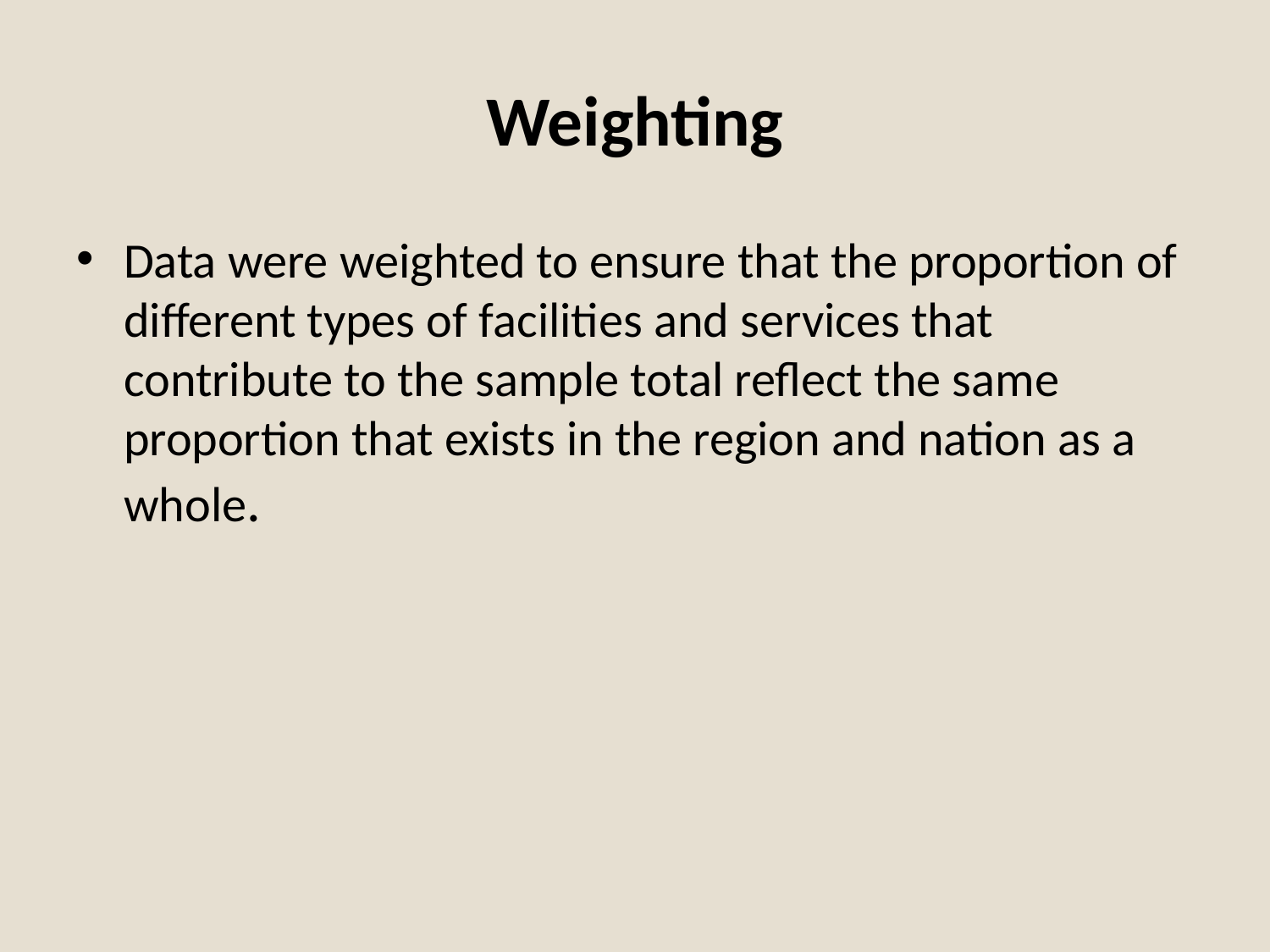

# Weighting
Data were weighted to ensure that the proportion of different types of facilities and services that contribute to the sample total reflect the same proportion that exists in the region and nation as a whole.